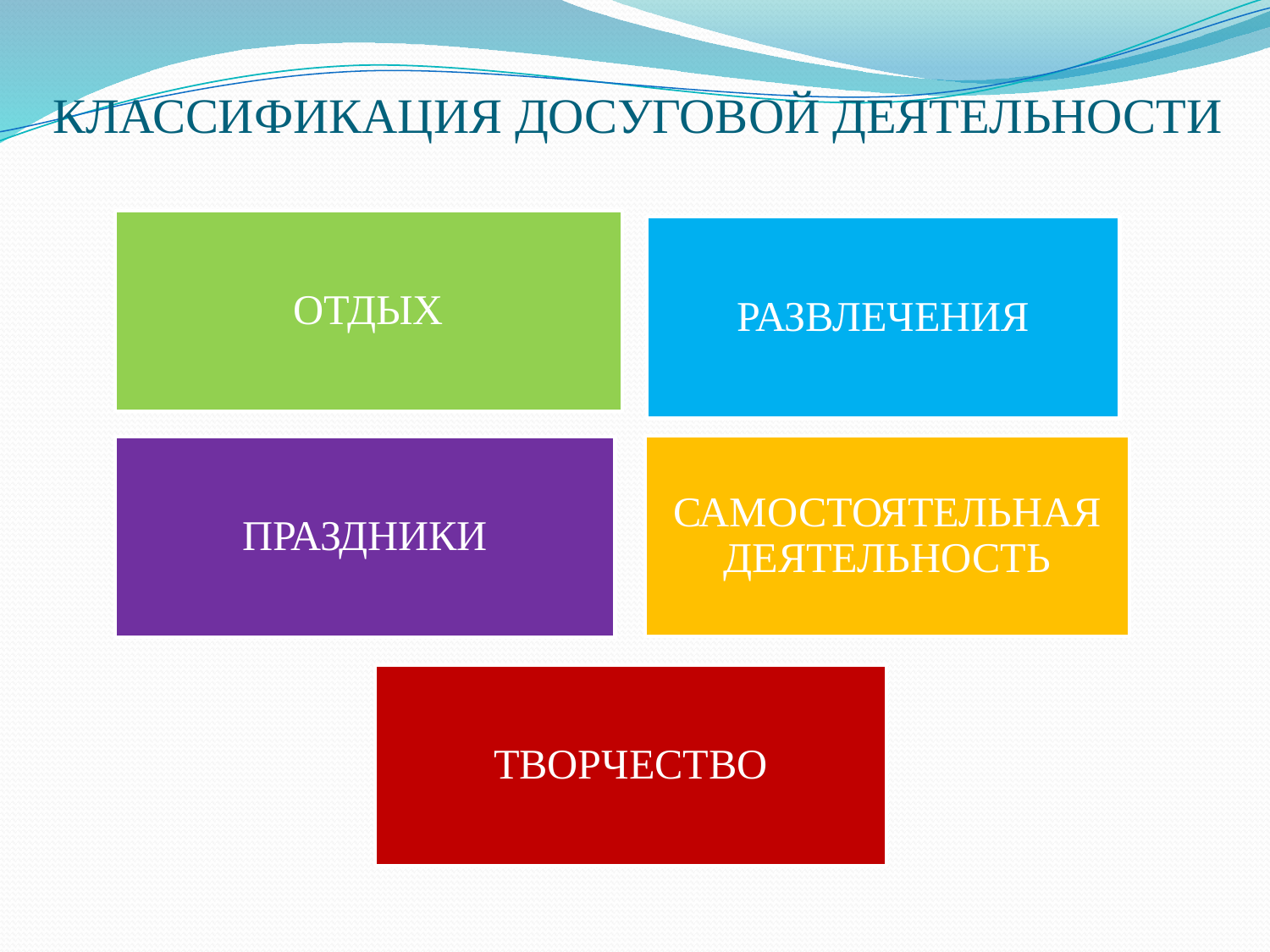

# КЛАССИФИКАЦИЯ ДОСУГОВОЙ ДЕЯТЕЛЬНОСТИ
ОТДЫХ
РАЗВЛЕЧЕНИЯ
ПРАЗДНИКИ
САМОСТОЯТЕЛЬНАЯ ДЕЯТЕЛЬНОСТЬ
ТВОРЧЕСТВО